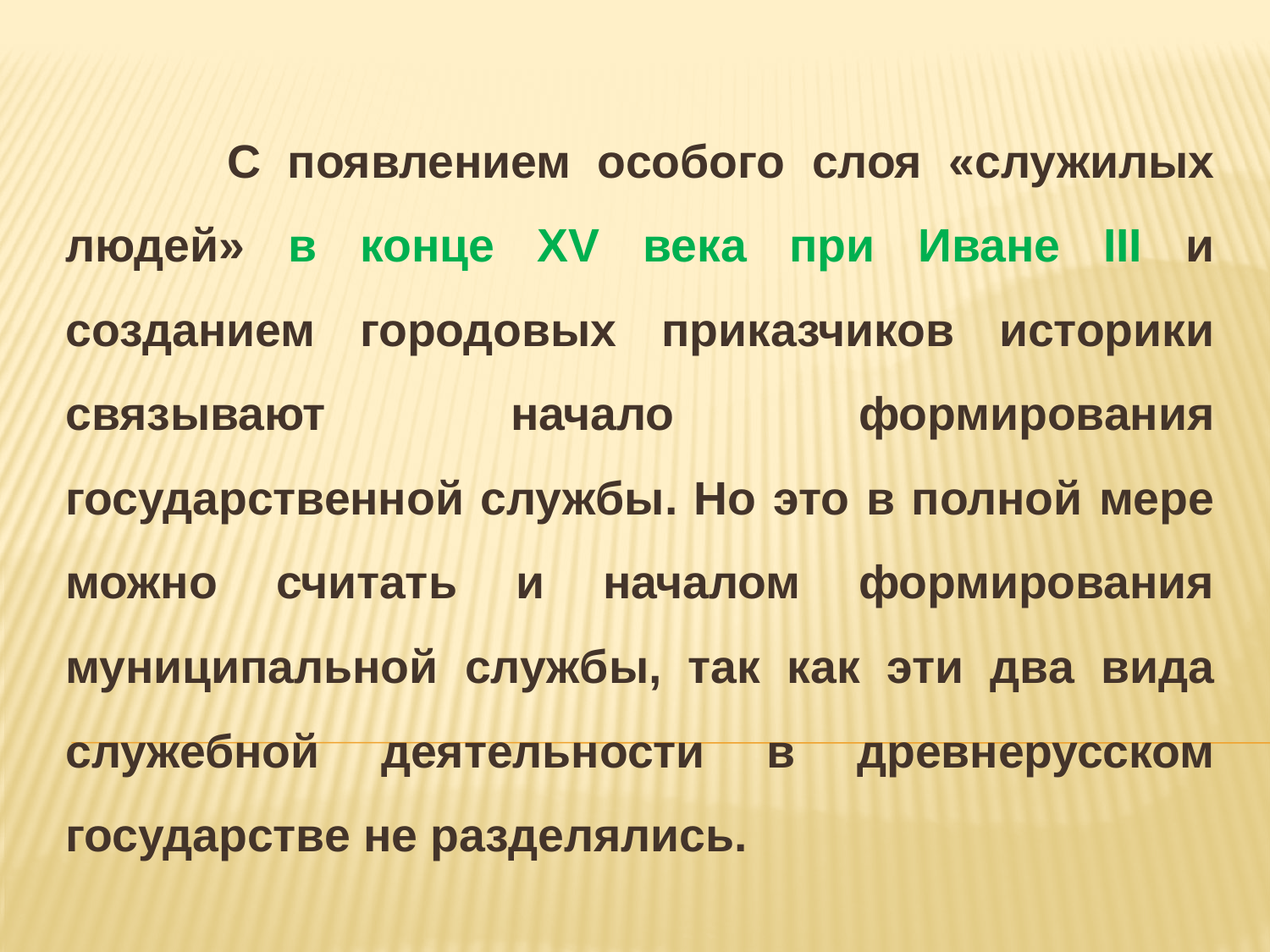

С появлением особого слоя «служилых людей» в конце XV века при Иване III и созданием городовых приказчиков историки связывают начало формирования государственной службы. Но это в полной мере можно считать и началом формирования муниципальной службы, так как эти два вида служебной деятельности в древнерусском государстве не разделялись.